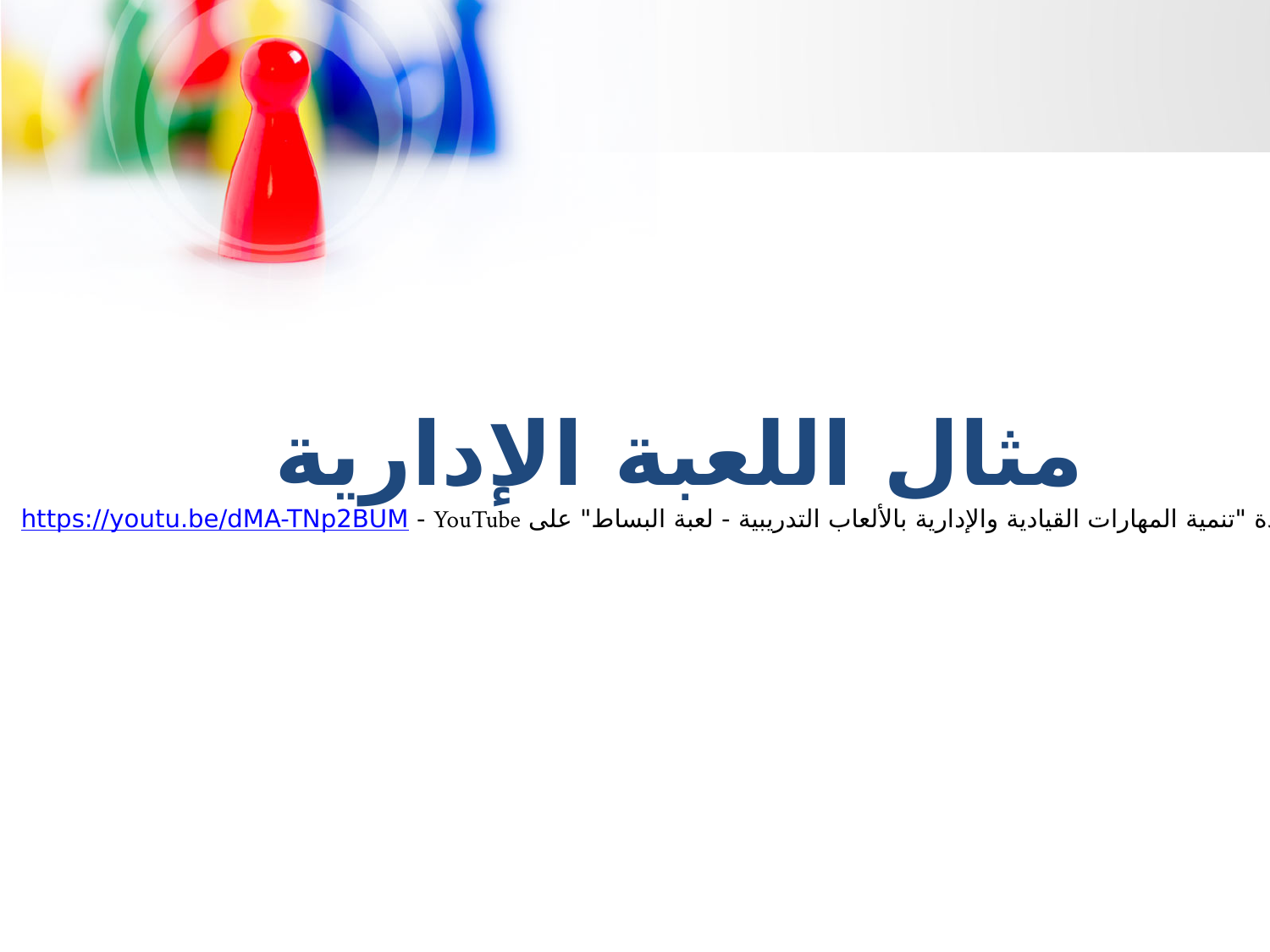

مثال اللعبة الإدارية
مشاهدة "تنمية المهارات القيادية والإدارية بالألعاب التدريبية - لعبة البساط" على YouTube - https://youtu.be/dMA-TNp2BUM